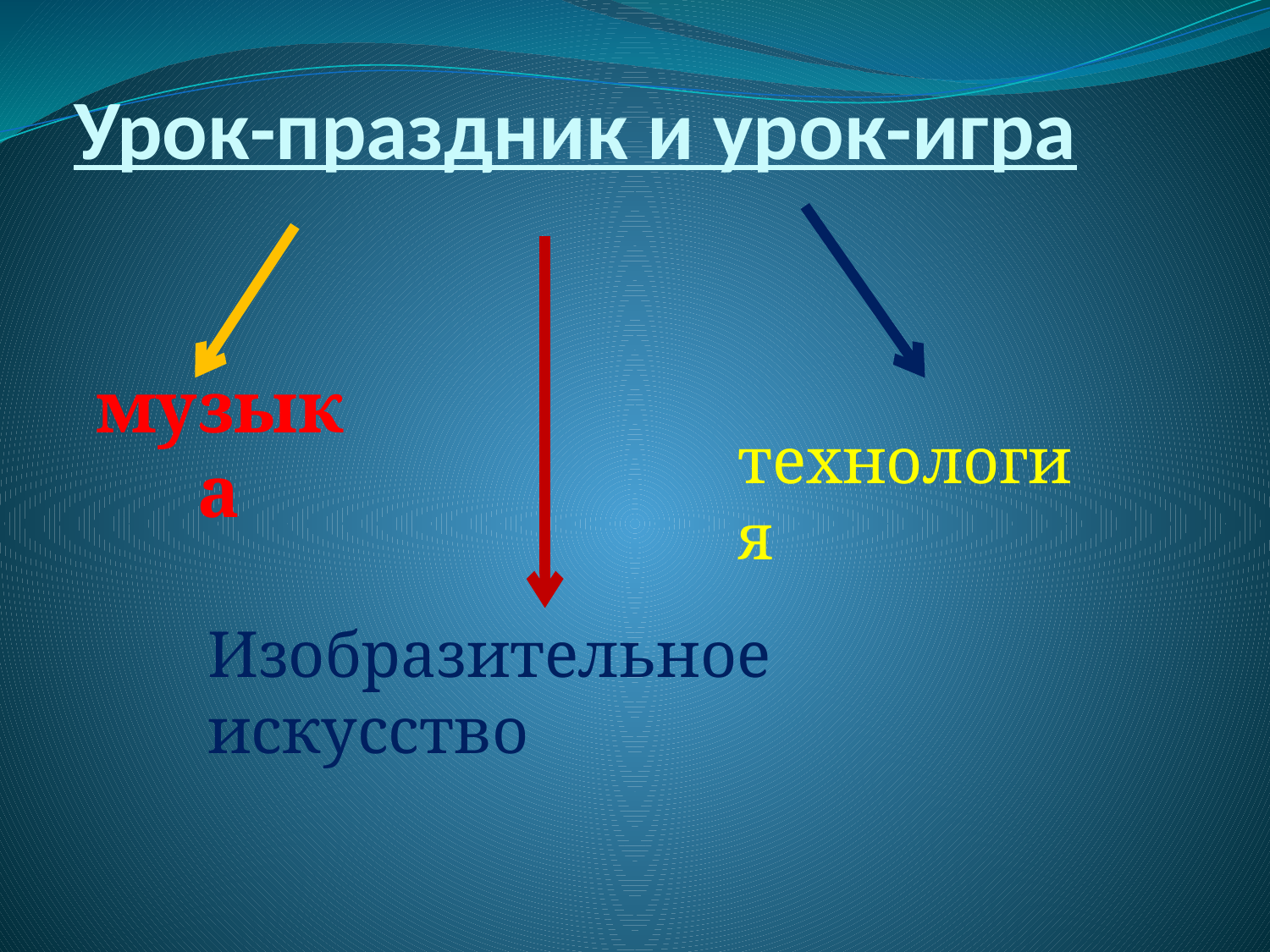

# Урок-праздник и урок-игра
музыка
технология
Изобразительное искусство